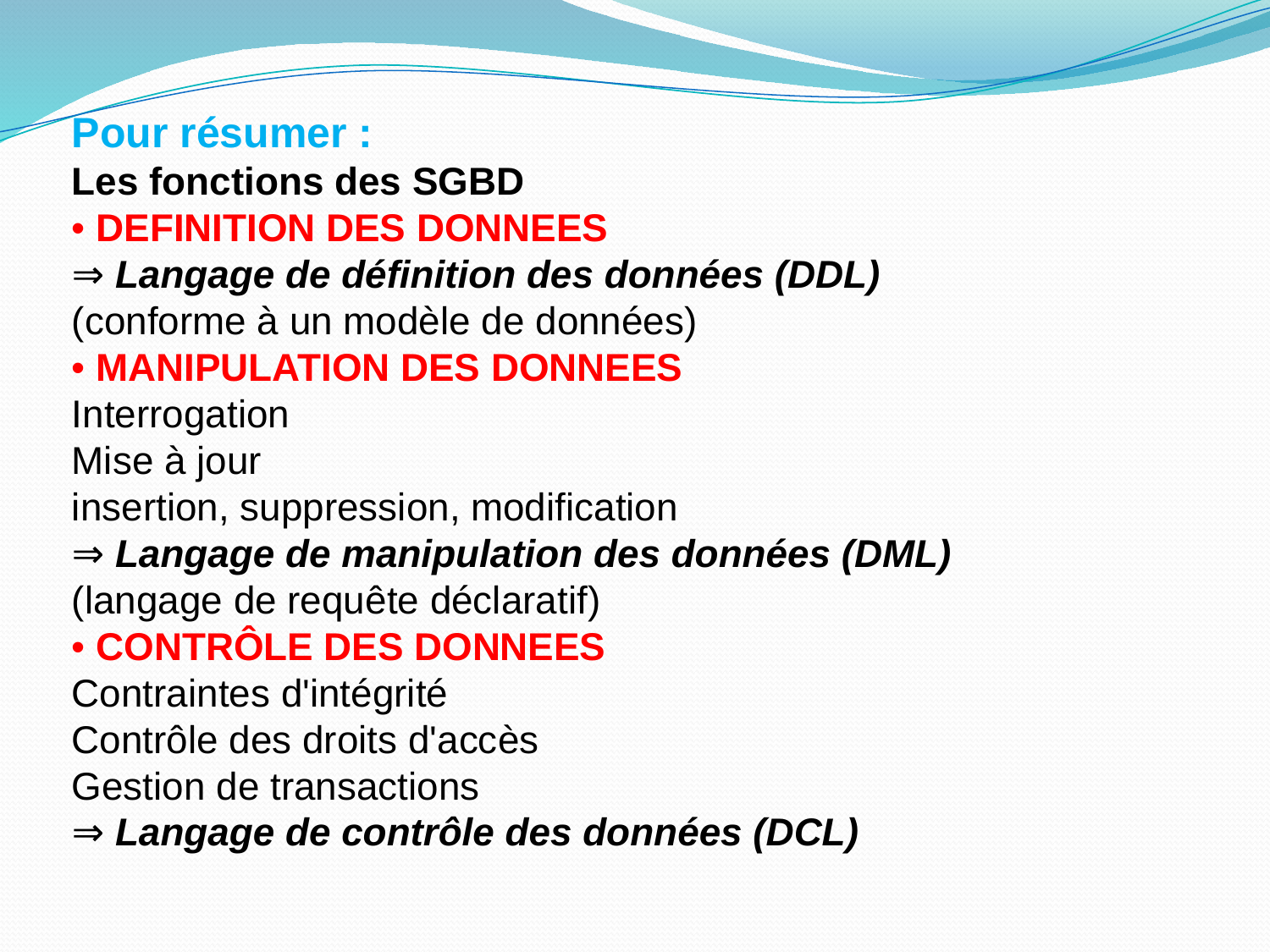

Pour résumer :
Les fonctions des SGBD
• DEFINITION DES DONNEES
⇒ Langage de définition des données (DDL)
(conforme à un modèle de données)
• MANIPULATION DES DONNEES
Interrogation
Mise à jour
insertion, suppression, modification
⇒ Langage de manipulation des données (DML)
(langage de requête déclaratif)
• CONTRÔLE DES DONNEES
Contraintes d'intégrité
Contrôle des droits d'accès
Gestion de transactions
⇒ Langage de contrôle des données (DCL)